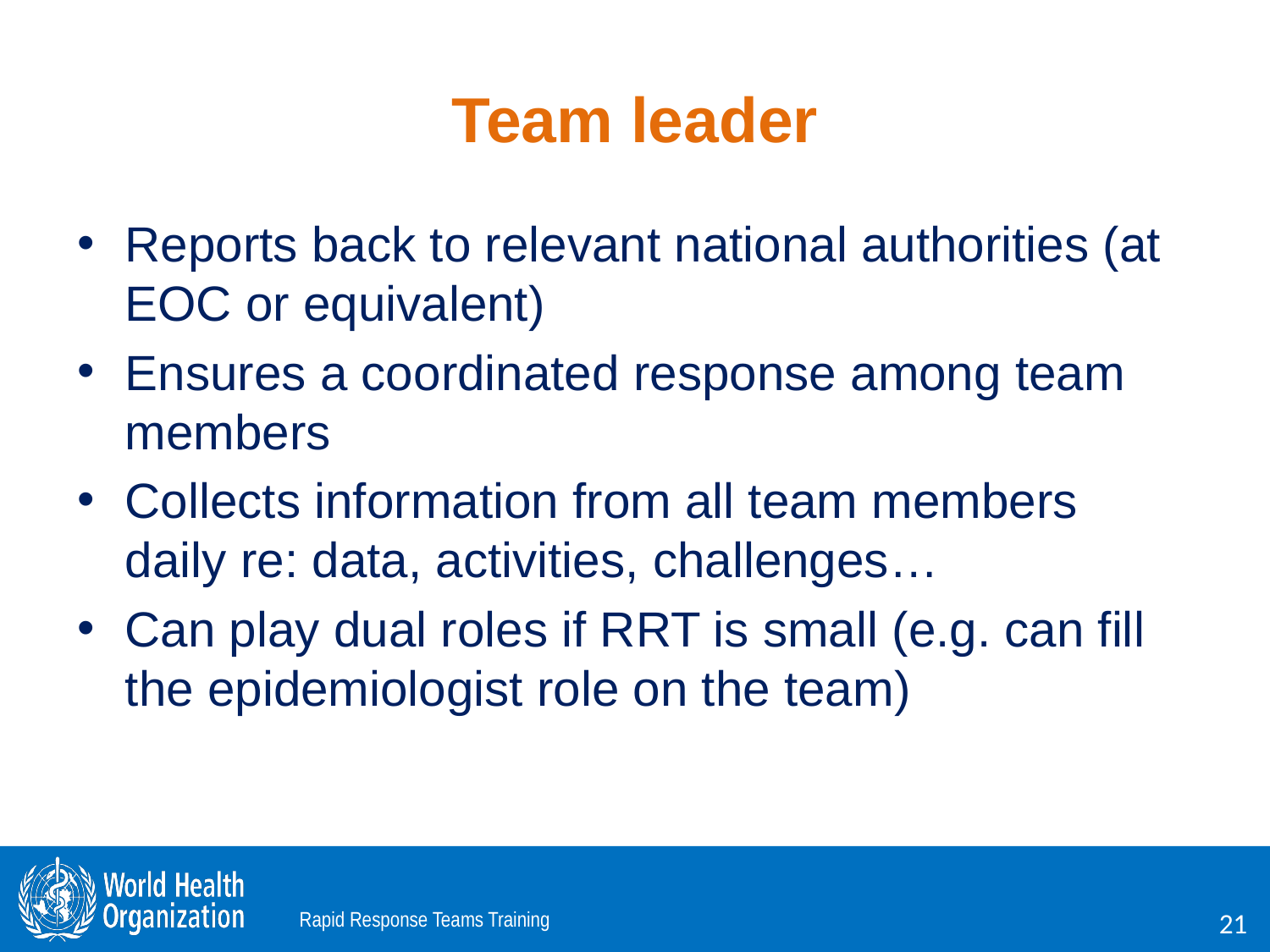

# Team leader
Reports back to relevant national authorities (at EOC or equivalent)
Ensures a coordinated response among team members
Collects information from all team members daily re: data, activities, challenges…
Can play dual roles if RRT is small (e.g. can fill the epidemiologist role on the team)